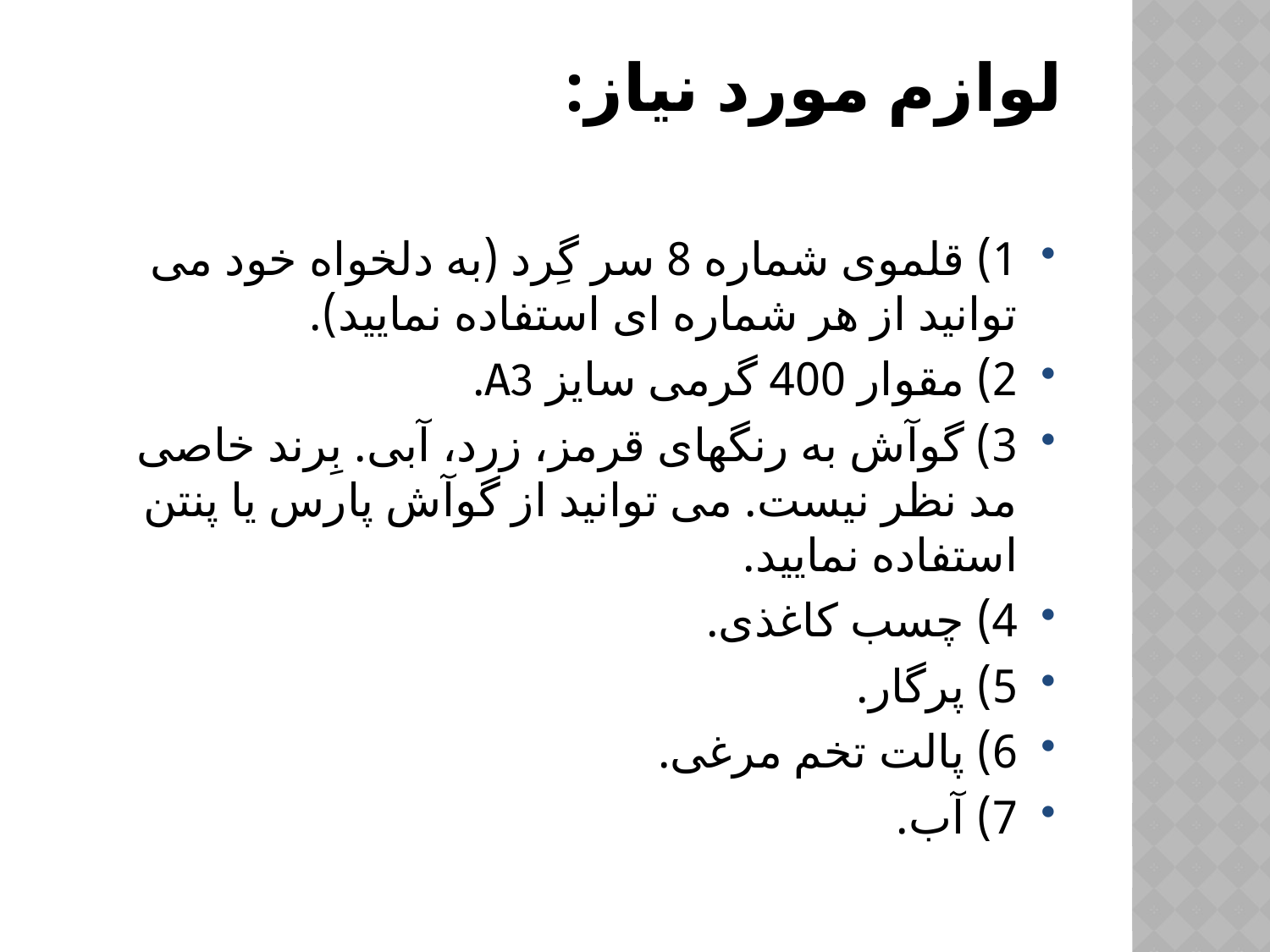

# لوازم مورد نیاز:
1) قلموی شماره 8 سر گِرد (به دلخواه خود می توانید از هر شماره ای استفاده نمایید).
2) مقوار 400 گرمی سایز A3.
3) گوآش به رنگهای قرمز، زرد، آبی. بِرند خاصی مد نظر نیست. می توانید از گوآش پارس یا پنتن استفاده نمایید.
4) چسب کاغذی.
5) پرگار.
6) پالت تخم مرغی.
7) آب.